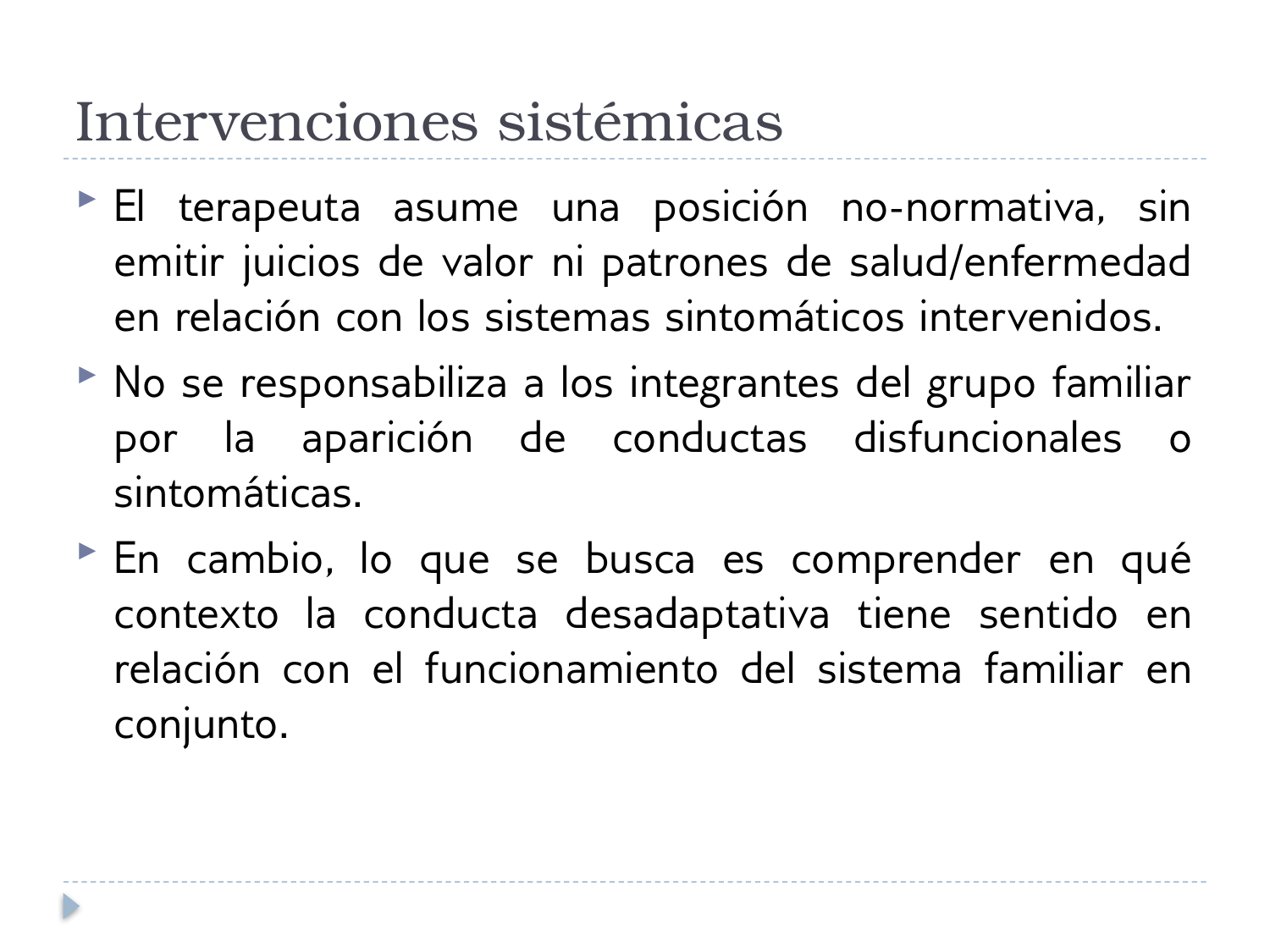

# Intervenciones sistémicas
El terapeuta asume una posición no-normativa, sin emitir juicios de valor ni patrones de salud/enfermedad en relación con los sistemas sintomáticos intervenidos.
No se responsabiliza a los integrantes del grupo familiar por la aparición de conductas disfuncionales o sintomáticas.
En cambio, lo que se busca es comprender en qué contexto la conducta desadaptativa tiene sentido en relación con el funcionamiento del sistema familiar en conjunto.